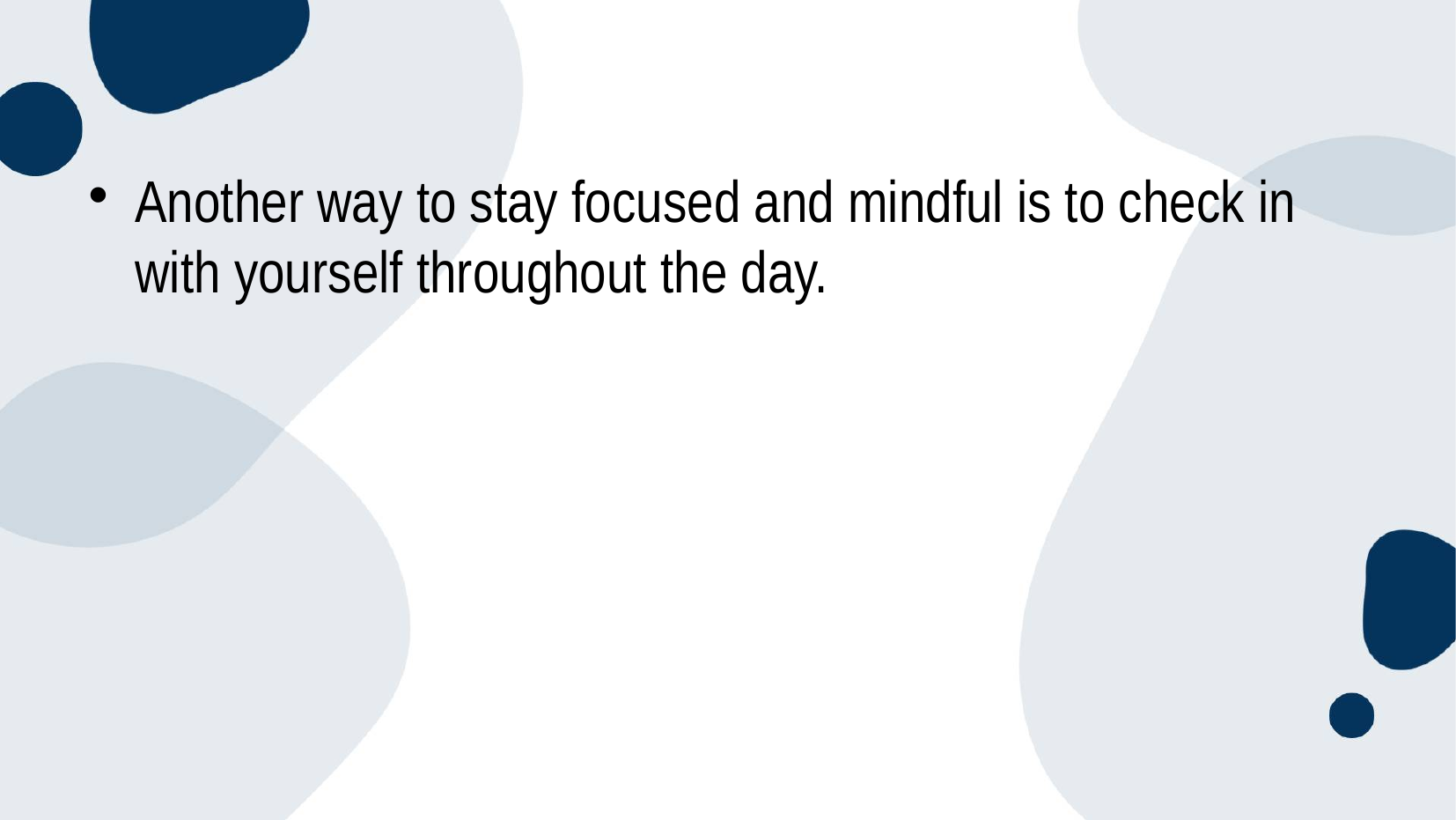

Another way to stay focused and mindful is to check in with yourself throughout the day.